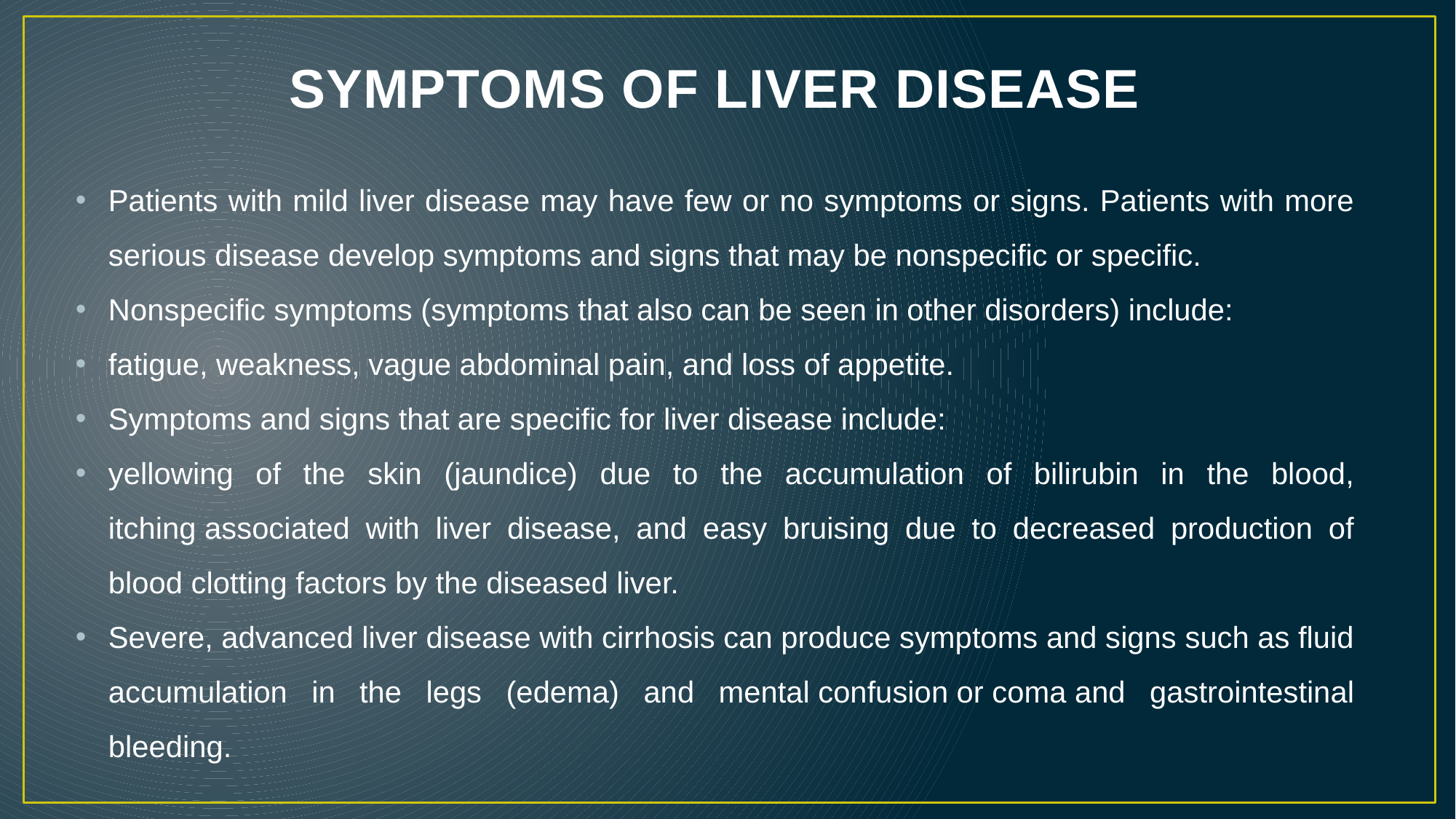

# Symptoms of Liver Disease
Patients with mild liver disease may have few or no symptoms or signs. Patients with more serious disease develop symptoms and signs that may be nonspecific or specific.
Nonspecific symptoms (symptoms that also can be seen in other disorders) include:
fatigue, weakness, vague abdominal pain, and loss of appetite.
Symptoms and signs that are specific for liver disease include:
yellowing of the skin (jaundice) due to the accumulation of bilirubin in the blood, itching associated with liver disease, and easy bruising due to decreased production of blood clotting factors by the diseased liver.
Severe, advanced liver disease with cirrhosis can produce symptoms and signs such as fluid accumulation in the legs (edema) and mental confusion or coma and gastrointestinal bleeding.